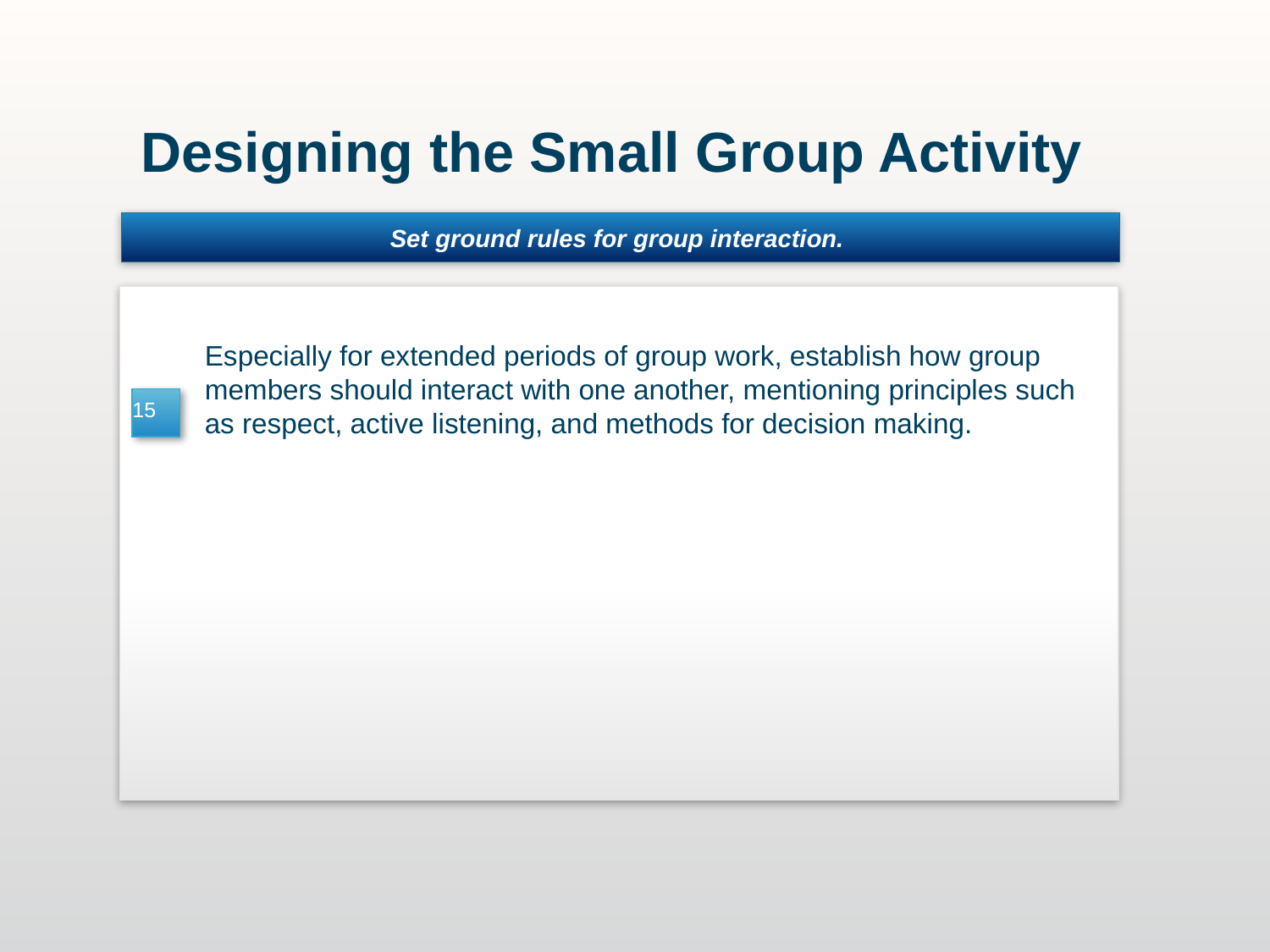

Designing the Small Group Activity
Set ground rules for group interaction.

Templates
Especially for extended periods of group work, establish how group members should interact with one another, mentioning principles such as respect, active listening, and methods for decision making.

15